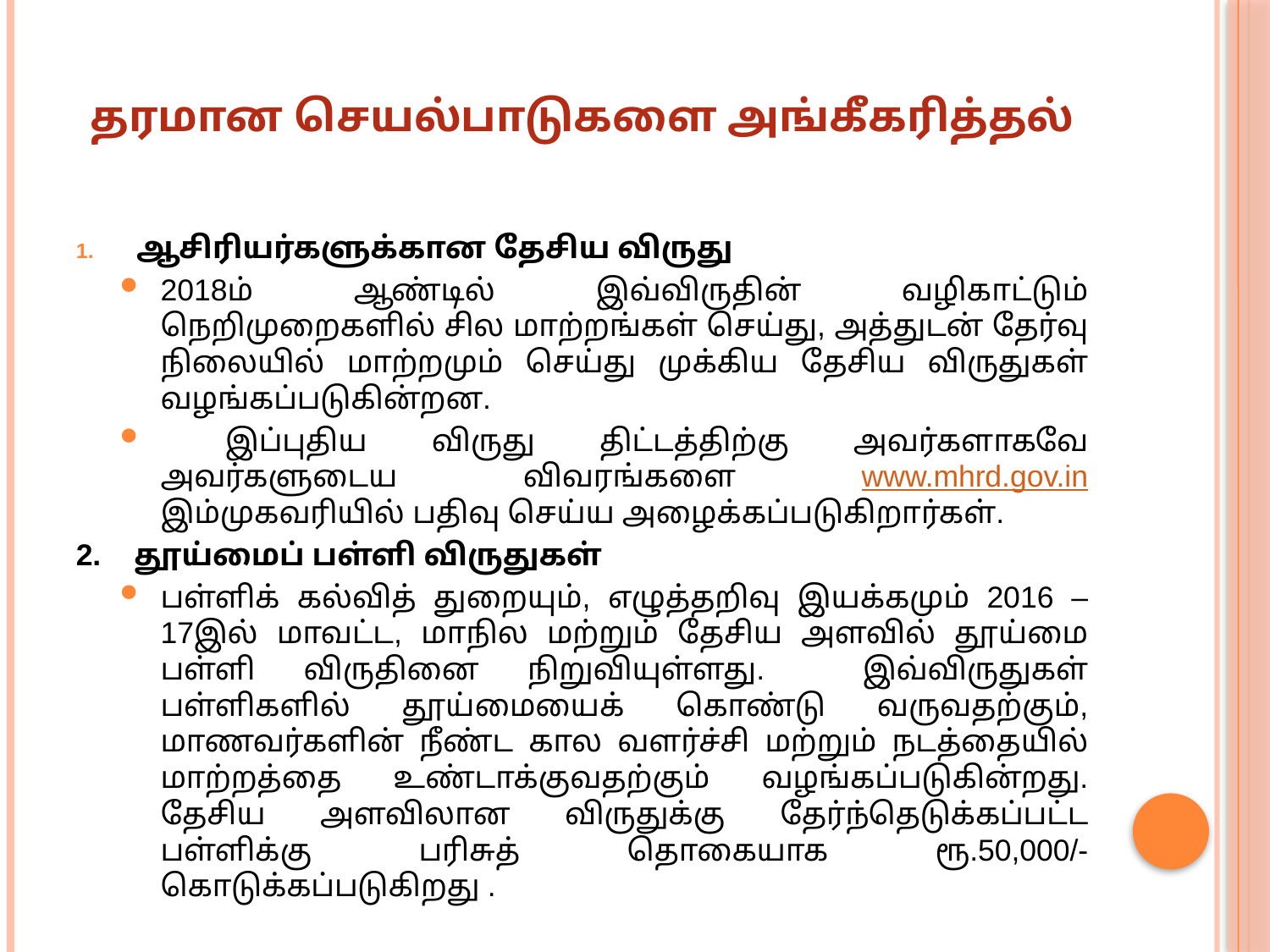

# தரமான செயல்பாடுகளை அங்கீகரித்தல்
ஆசிரியர்களுக்கான தேசிய விருது
2018ம் ஆண்டில் இவ்விருதின் வழிகாட்டும் நெறிமுறைகளில் சில மாற்றங்கள் செய்து, அத்துடன் தேர்வு நிலையில் மாற்றமும் செய்து முக்கிய தேசிய விருதுகள் வழங்கப்படுகின்றன.
 இப்புதிய விருது திட்டத்திற்கு அவர்களாகவே அவர்களுடைய விவரங்களை www.mhrd.gov.in இம்முகவரியில் பதிவு செய்ய அழைக்கப்படுகிறார்கள்.
2.    தூய்மைப் பள்ளி விருதுகள்
பள்ளிக் கல்வித் துறையும், எழுத்தறிவு இயக்கமும் 2016 – 17இல் மாவட்ட, மாநில மற்றும் தேசிய அளவில் தூய்மை பள்ளி விருதினை நிறுவியுள்ளது.  இவ்விருதுகள் பள்ளிகளில் தூய்மையைக் கொண்டு வருவதற்கும், மாணவர்களின் நீண்ட கால வளர்ச்சி மற்றும் நடத்தையில் மாற்றத்தை உண்டாக்குவதற்கும் வழங்கப்படுகின்றது. தேசிய அளவிலான விருதுக்கு தேர்ந்தெடுக்கப்பட்ட பள்ளிக்கு பரிசுத் தொகையாக ரூ.50,000/- கொடுக்கப்படுகிறது .